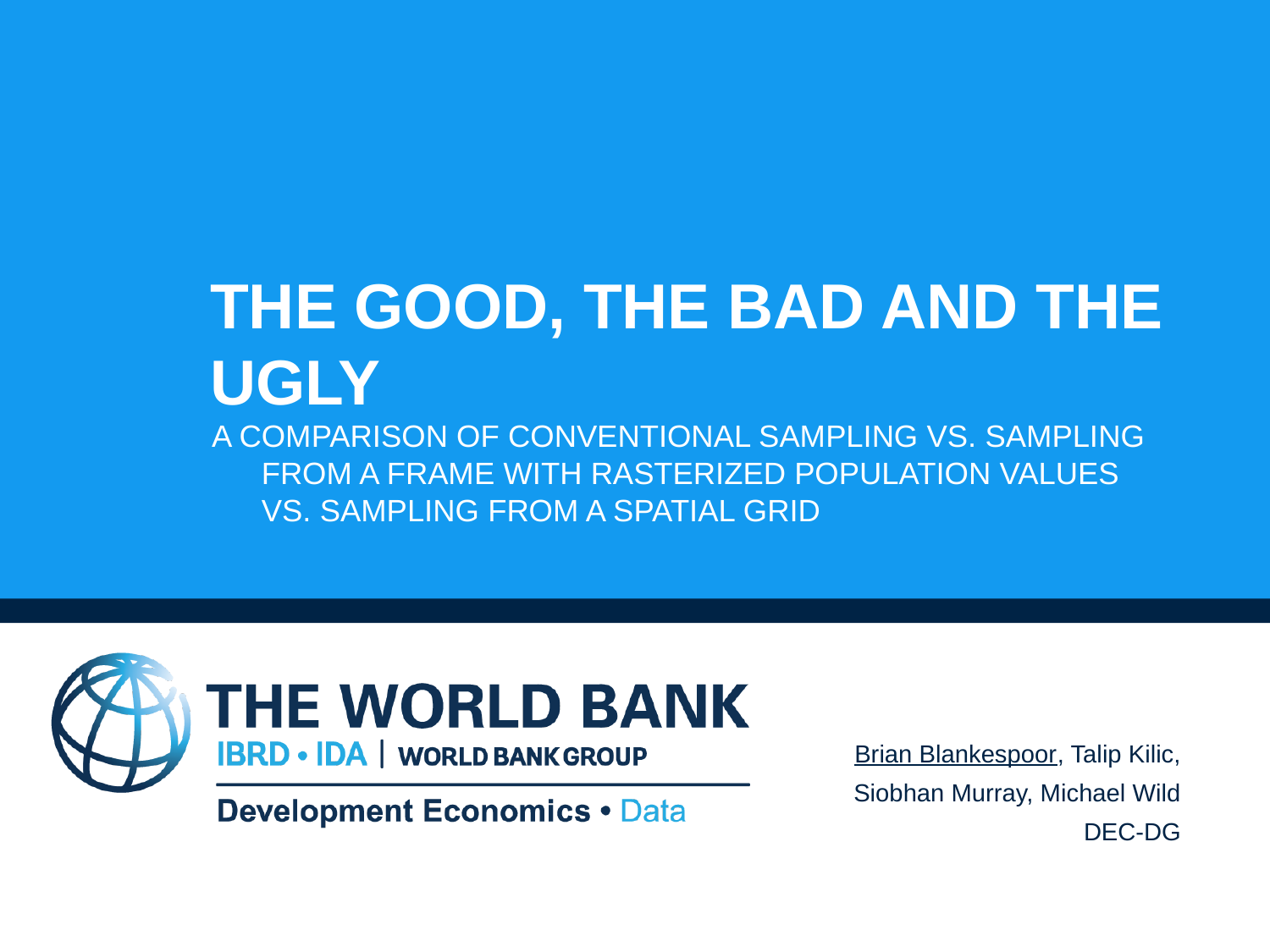

# The Good, the Bad and the Ugly
A comparison of conventional sampling vs. sampling from a frame with rasterized population values vs. sampling from a spatial grid
Brian Blankespoor, Talip Kilic,
Siobhan Murray, Michael Wild
DEC-DG